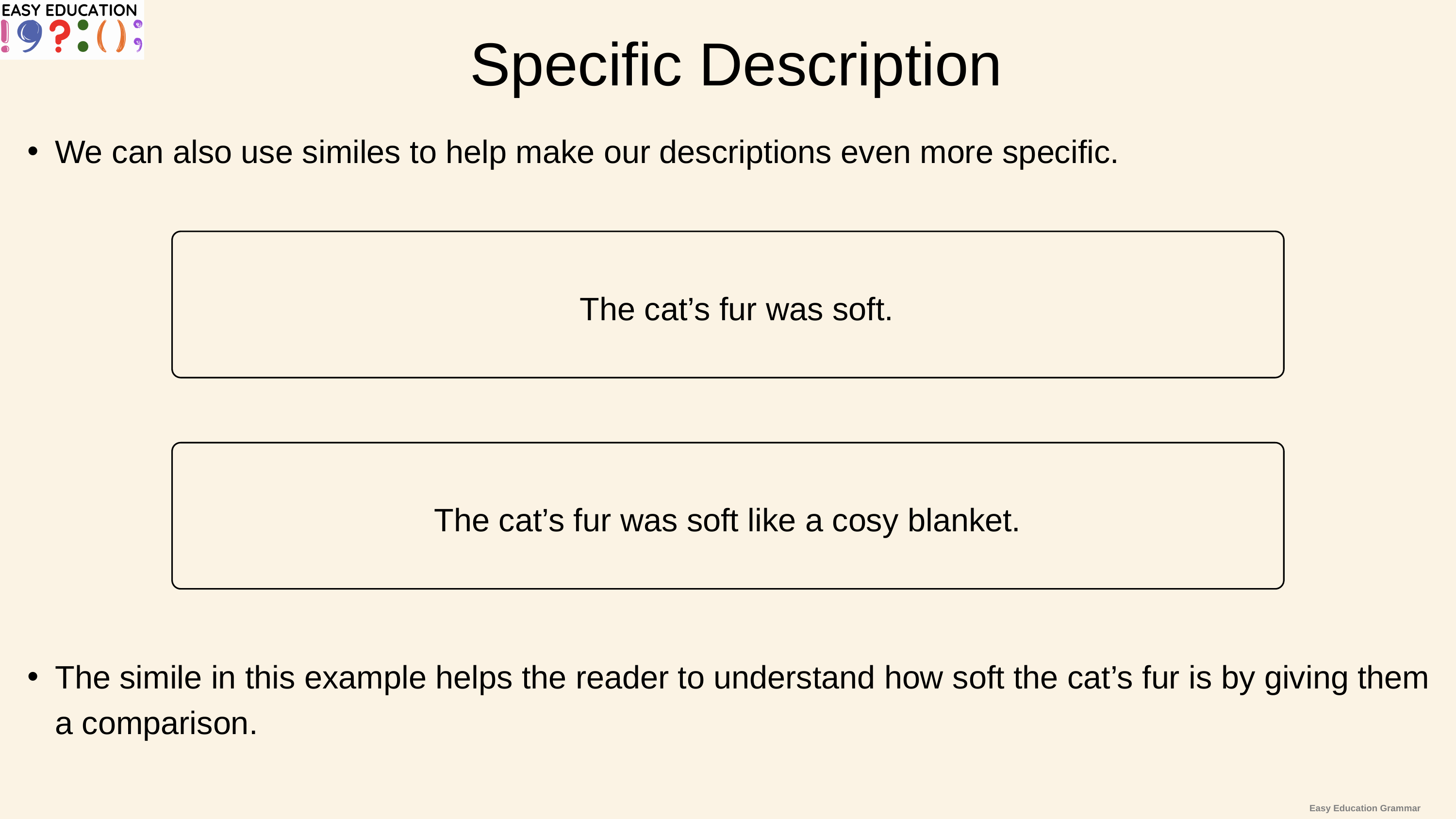

Specific Description
We can also use similes to help make our descriptions even more specific.

The cat’s fur was soft.

The cat’s fur was soft like a cosy blanket.
The simile in this example helps the reader to understand how soft the cat’s fur is by giving them a comparison.